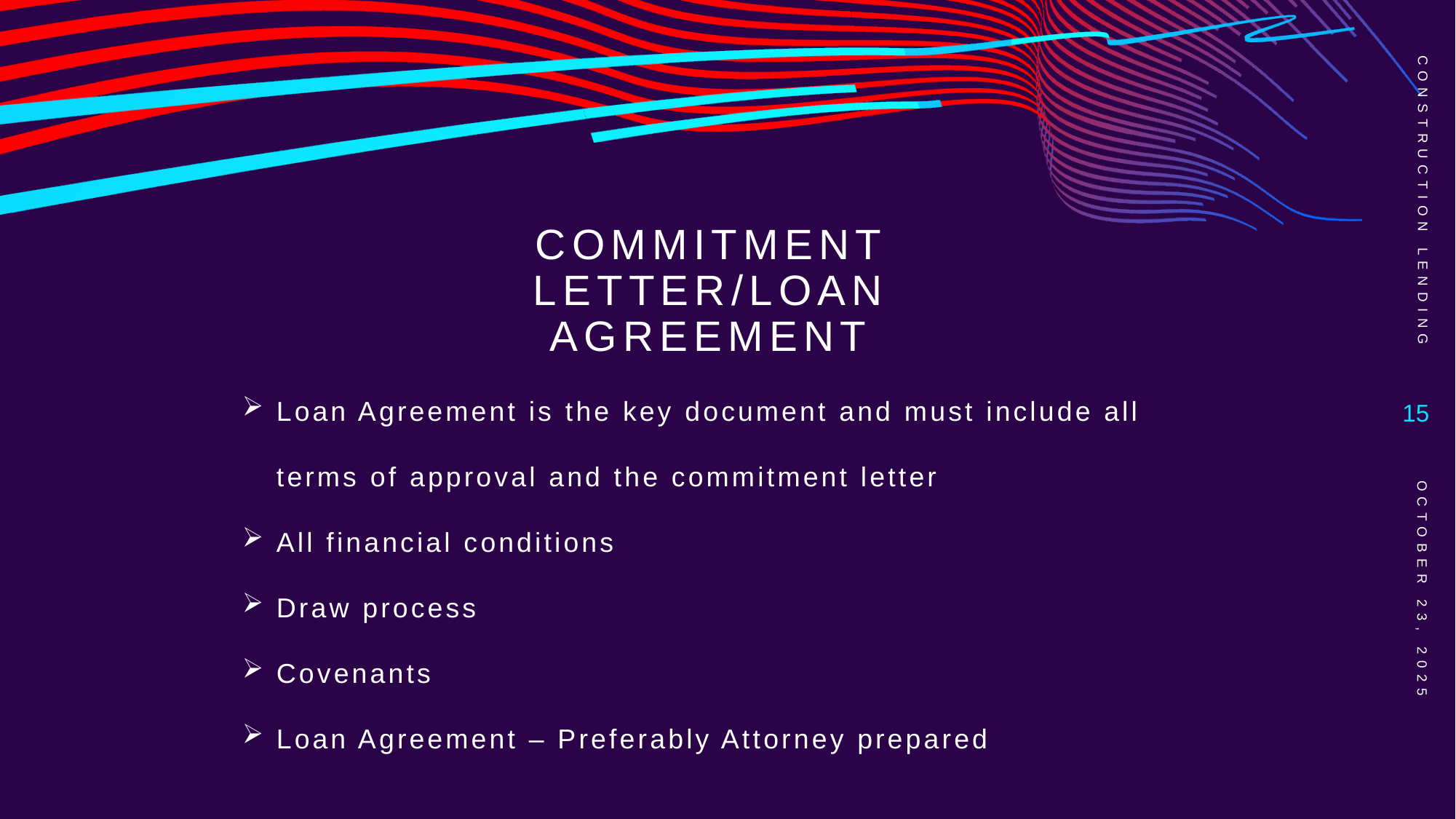

Construction lending
# Commitment Letter/Loan Agreement
Loan Agreement is the key document and must include all terms of approval and the commitment letter
All financial conditions
Draw process
Covenants
Loan Agreement – Preferably Attorney prepared
15
October 23, 2025